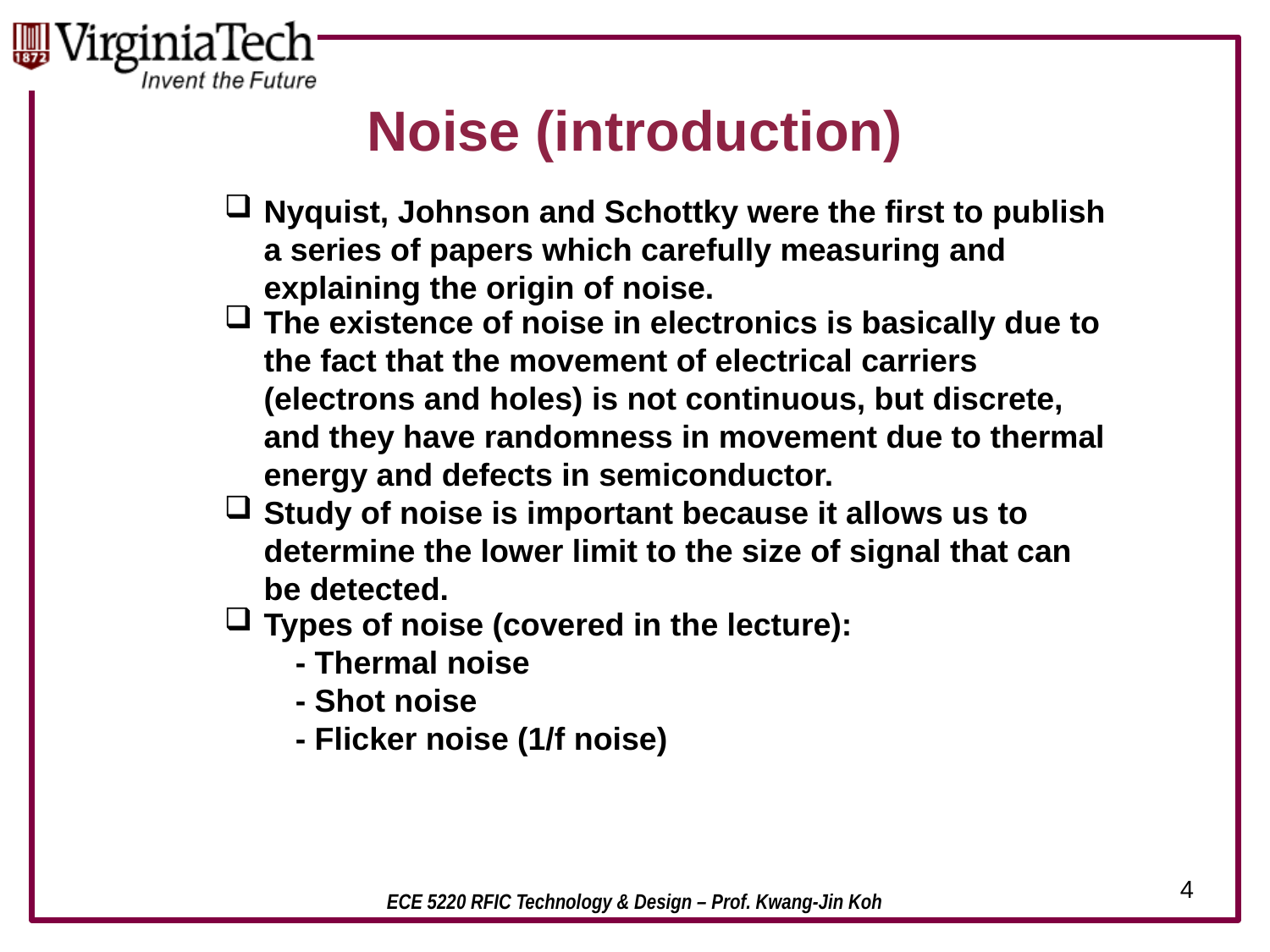

# Noise (introduction)
Nyquist, Johnson and Schottky were the first to publish a series of papers which carefully measuring and explaining the origin of noise.
The existence of noise in electronics is basically due to the fact that the movement of electrical carriers (electrons and holes) is not continuous, but discrete, and they have randomness in movement due to thermal energy and defects in semiconductor.
Study of noise is important because it allows us to determine the lower limit to the size of signal that can be detected.
Types of noise (covered in the lecture):
        - Thermal noise
        - Shot noise
        - Flicker noise (1/f noise)
4